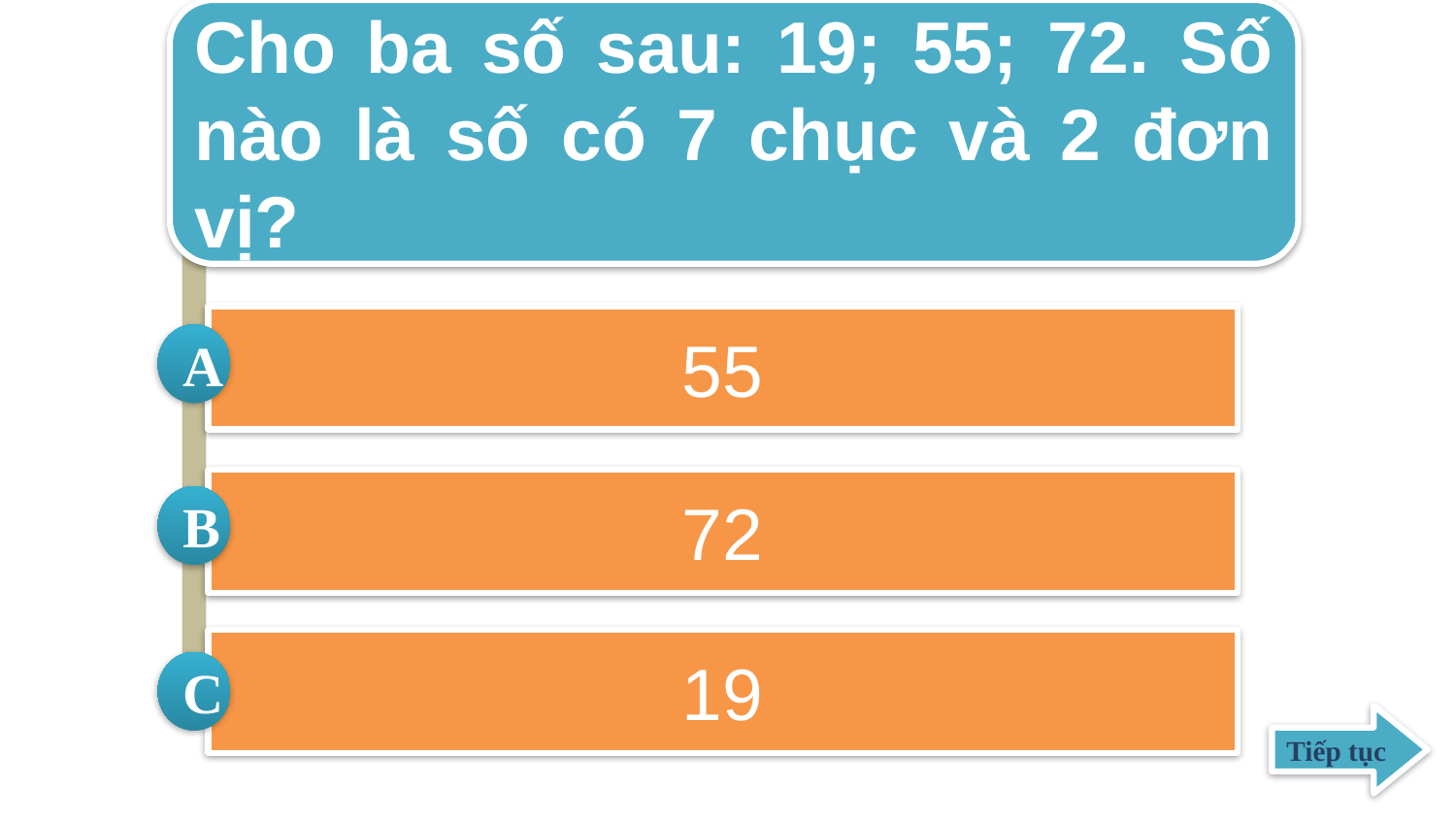

Cho ba số sau: 19; 55; 72. Số nào là số có 7 chục và 2 đơn vị?

55
A
72
B
19
C
Tiếp tục